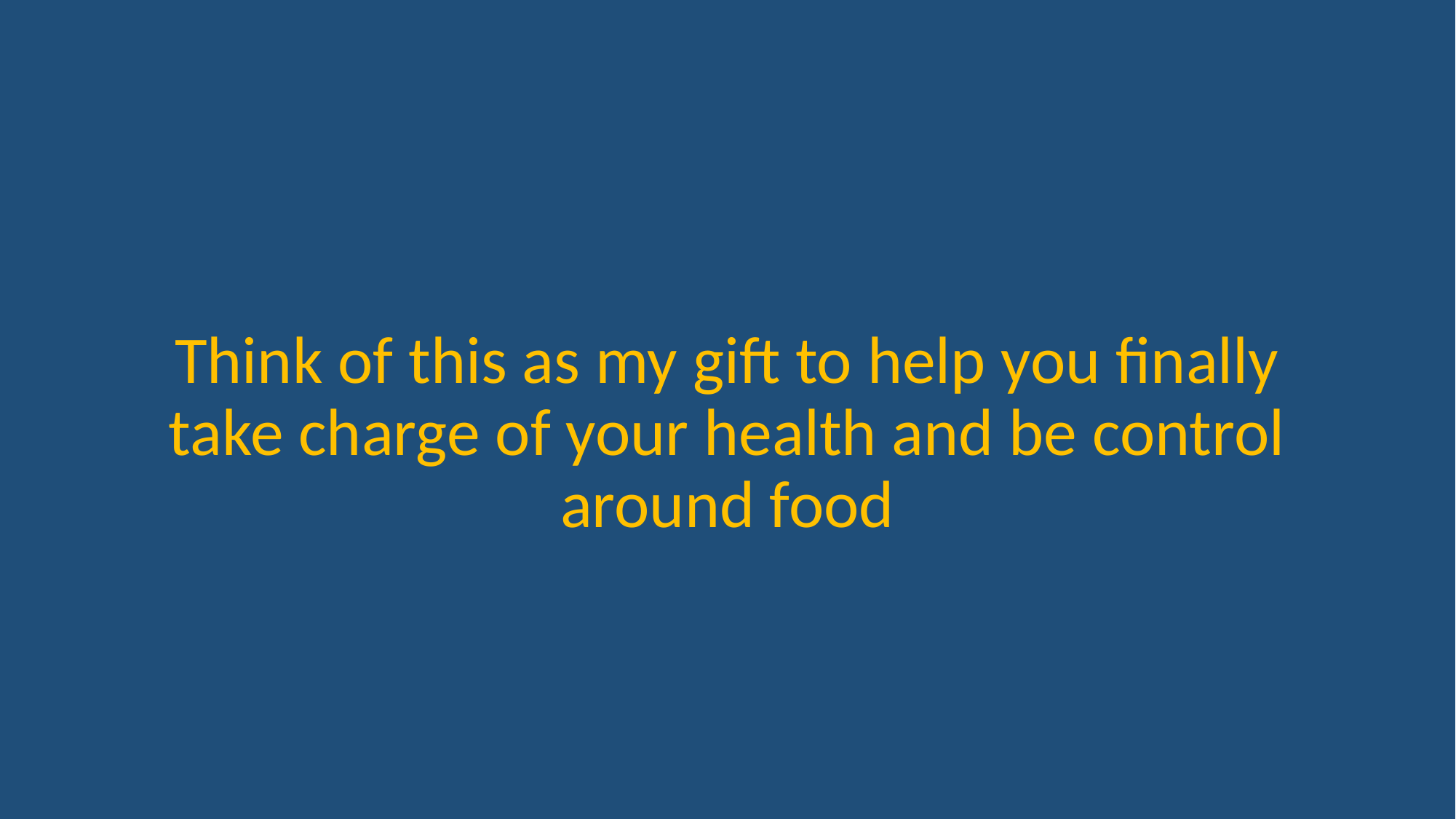

Think of this as my gift to help you finally take charge of your health and be control around food